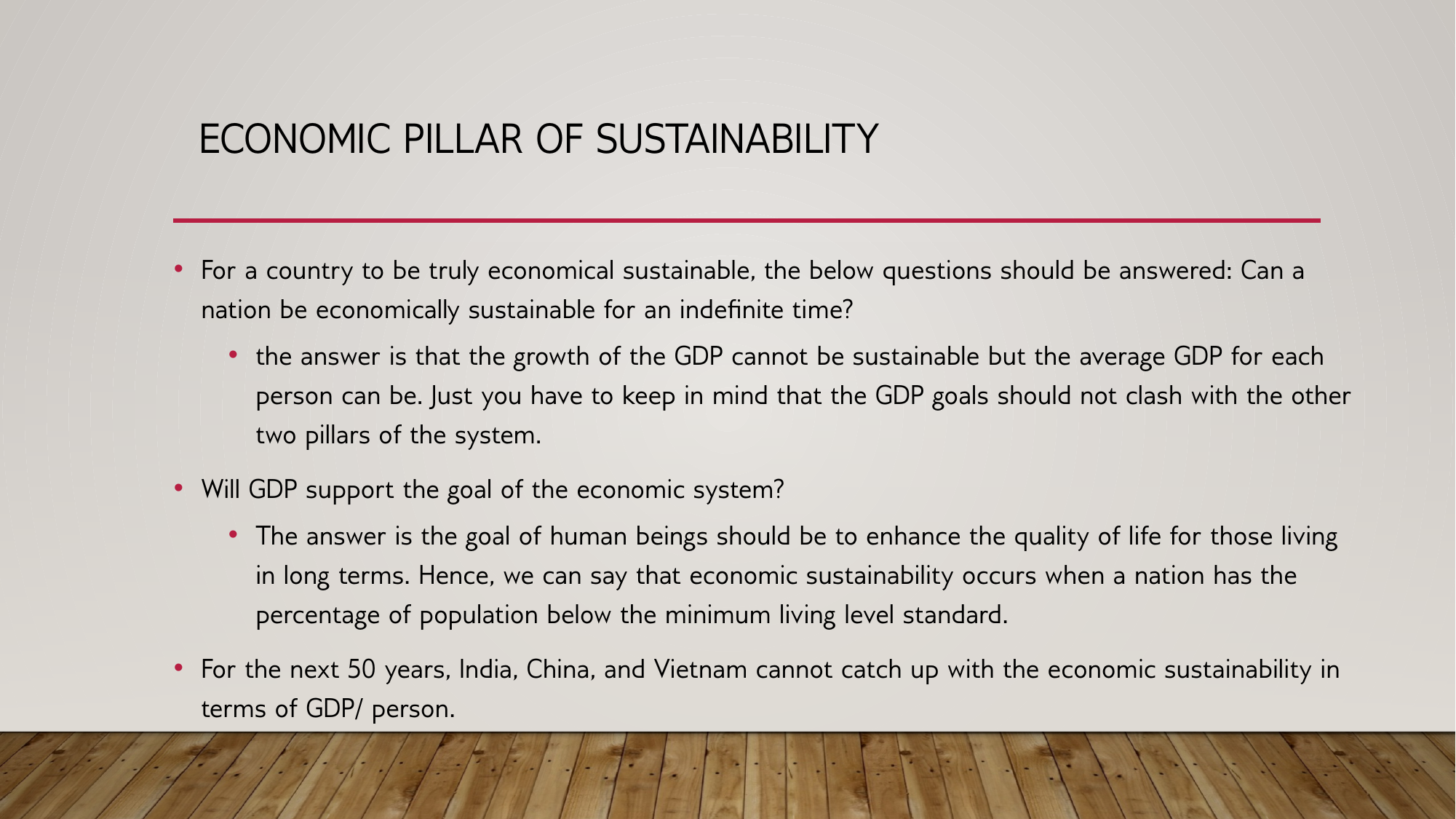

# Economic pillar of Sustainability
For a country to be truly economical sustainable, the below questions should be answered: Can a nation be economically sustainable for an indefinite time?
the answer is that the growth of the GDP cannot be sustainable but the average GDP for each person can be. Just you have to keep in mind that the GDP goals should not clash with the other two pillars of the system.
Will GDP support the goal of the economic system?
The answer is the goal of human beings should be to enhance the quality of life for those living in long terms. Hence, we can say that economic sustainability occurs when a nation has the percentage of population below the minimum living level standard.
For the next 50 years, India, China, and Vietnam cannot catch up with the economic sustainability in terms of GDP/ person.